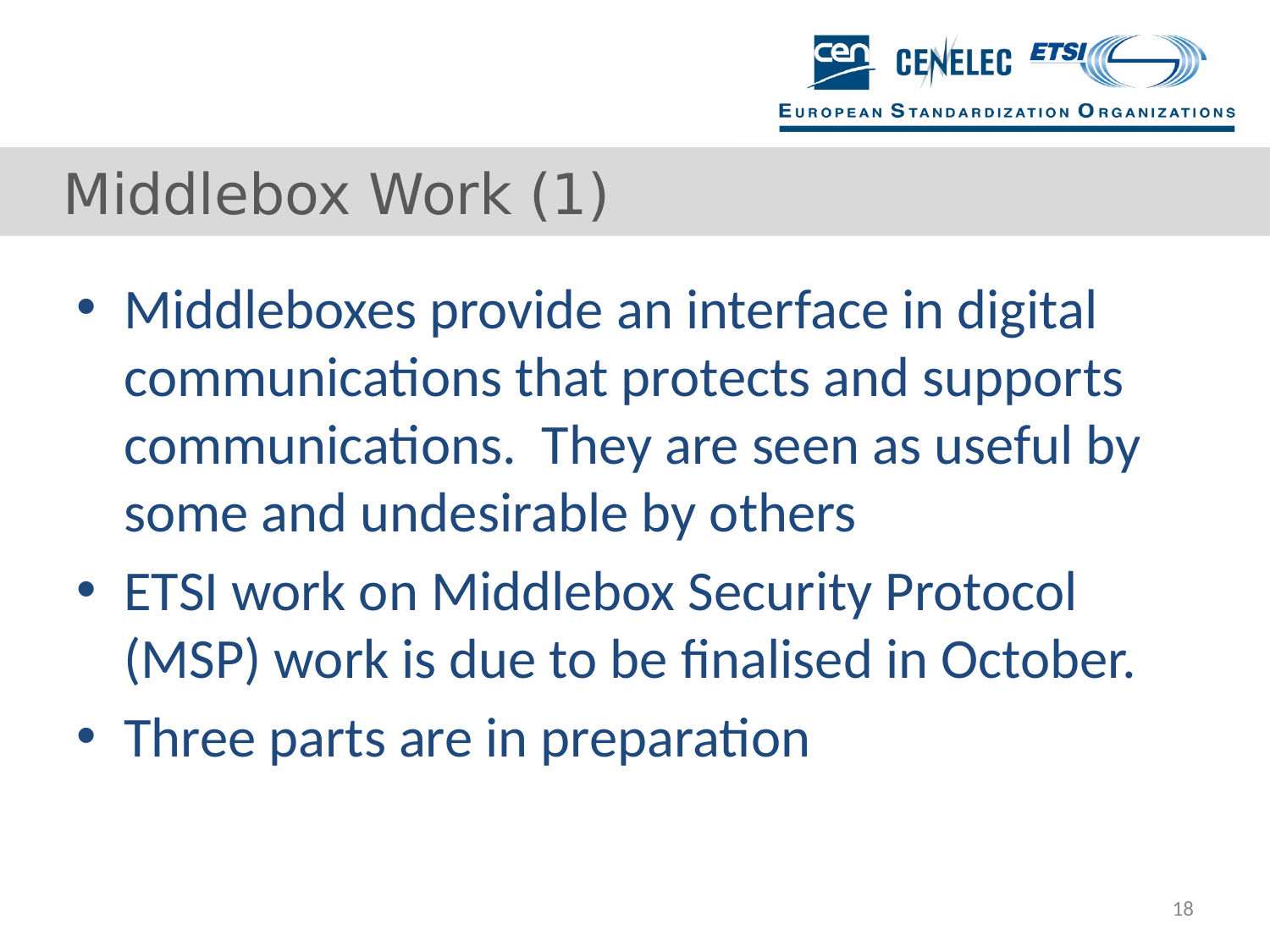

# Middlebox Work (1)
Middleboxes provide an interface in digital communications that protects and supports communications.  They are seen as useful by some and undesirable by others
ETSI work on Middlebox Security Protocol (MSP) work is due to be finalised in October.
Three parts are in preparation
18